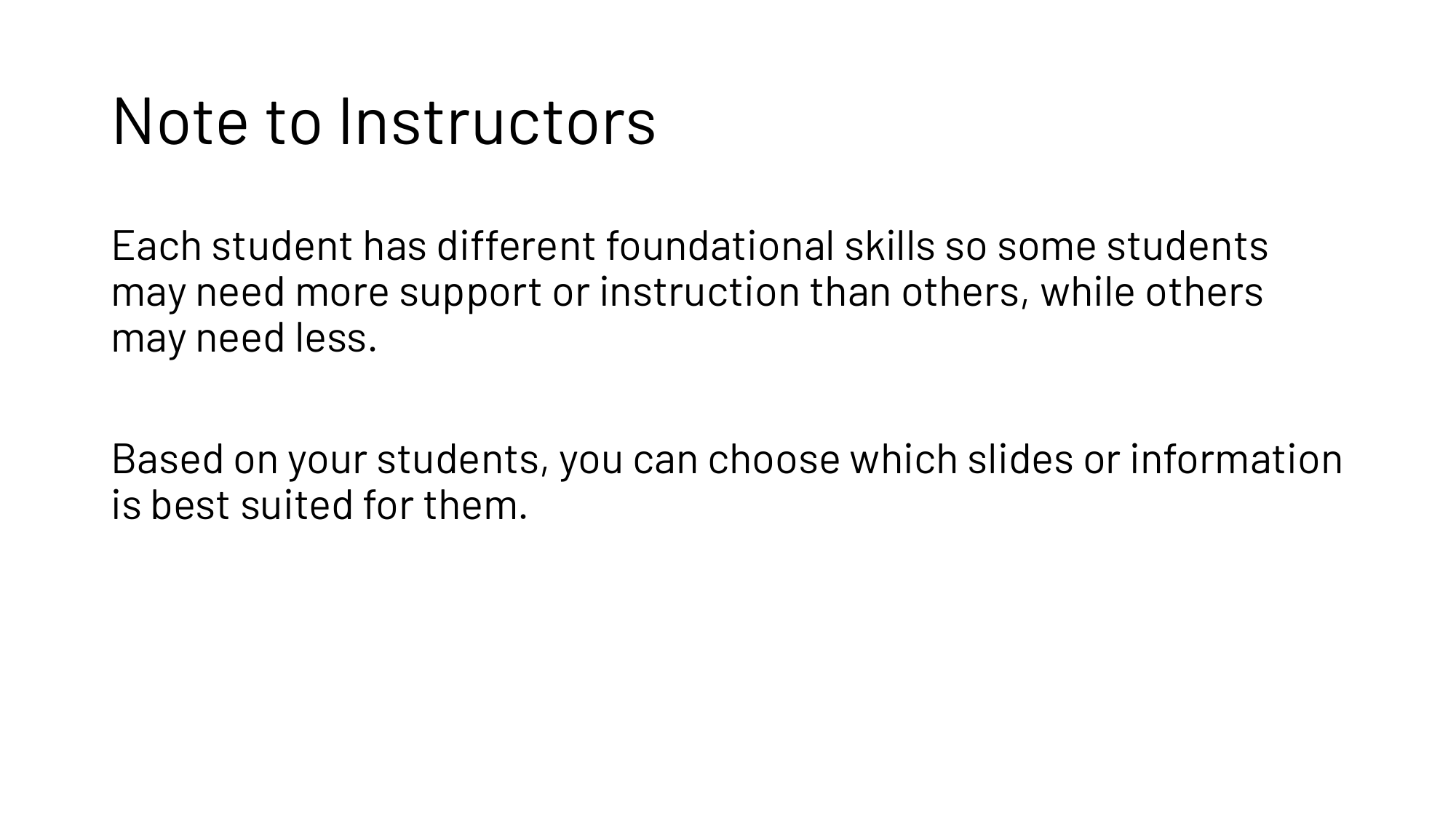

# Note to Instructors
Each student has different foundational skills so some students may need more support or instruction than others, while others may need less.

Based on your students, you can choose which slides or information is best suited for them.